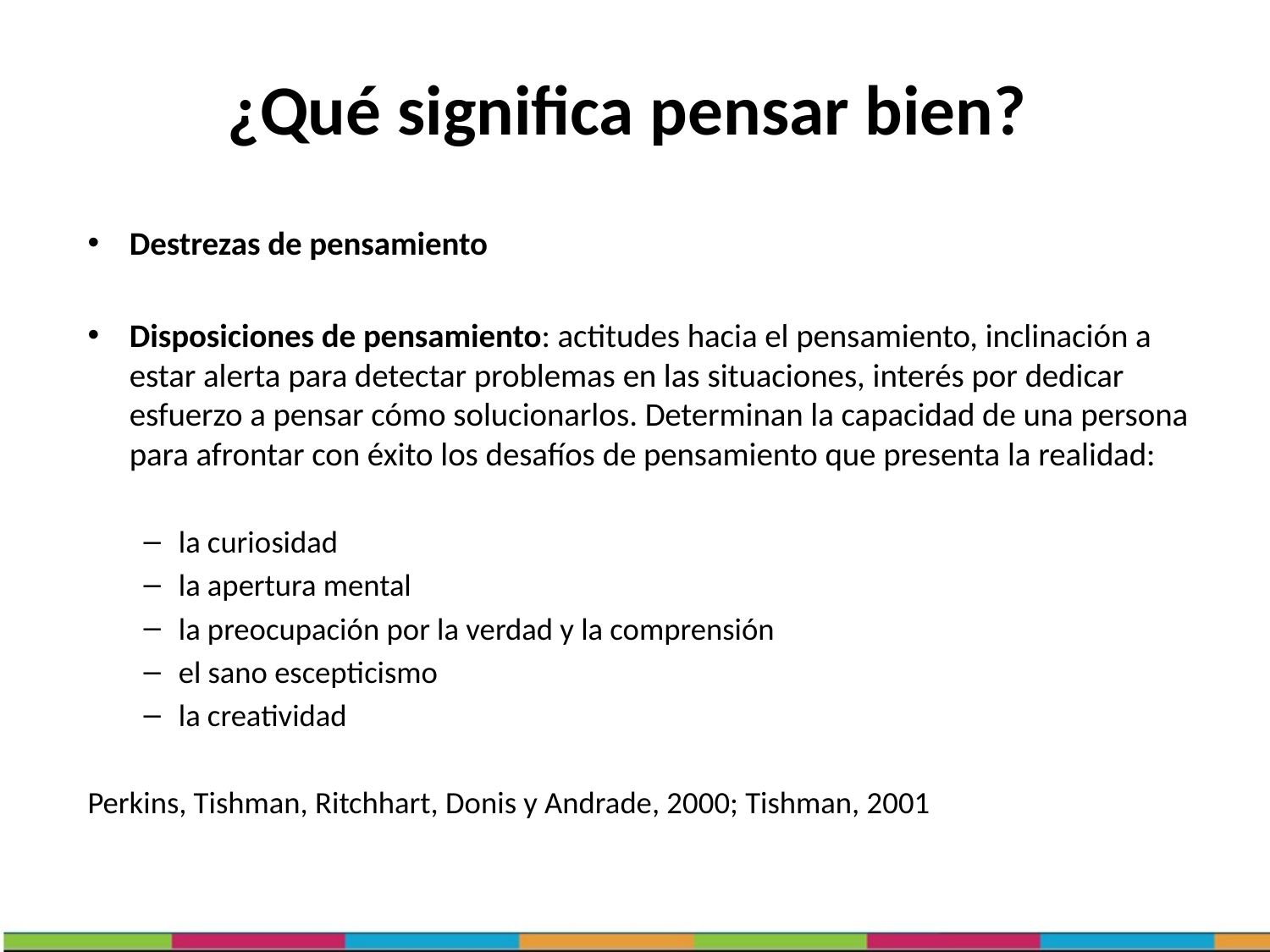

# ¿Qué significa pensar bien?
Destrezas de pensamiento

Disposiciones de pensamiento: actitudes hacia el pensamiento, inclinación a estar alerta para detectar problemas en las situaciones, interés por dedicar esfuerzo a pensar cómo solucionarlos. Determinan la capacidad de una persona para afrontar con éxito los desafíos de pensamiento que presenta la realidad:

la curiosidad
la apertura mental
la preocupación por la verdad y la comprensión
el sano escepticismo
la creatividad

Perkins, Tishman, Ritchhart, Donis y Andrade, 2000; Tishman, 2001